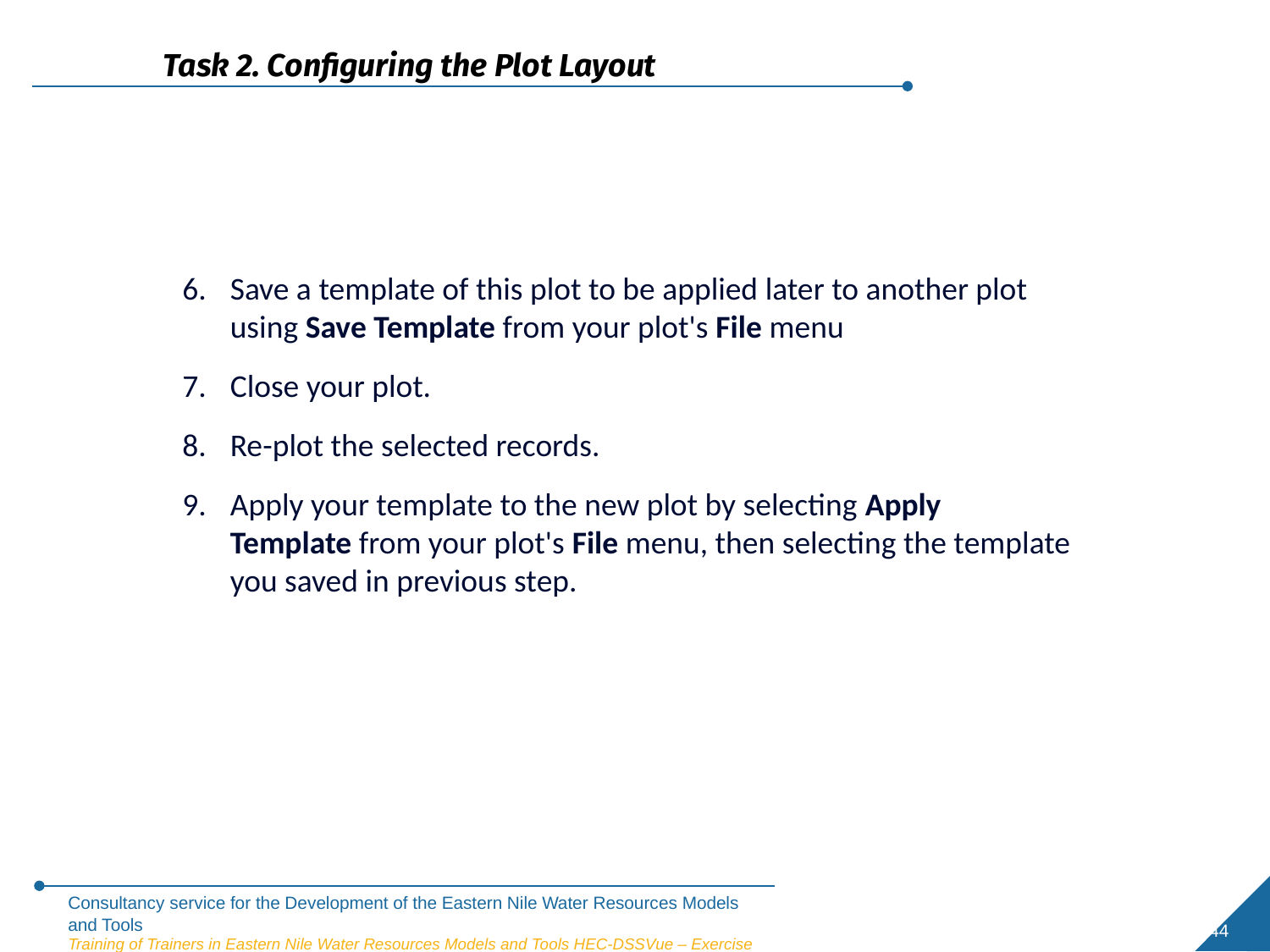

Task 2. Configuring the Plot Layout
Save a template of this plot to be applied later to another plot using Save Template from your plot's File menu
Close your plot.
Re-plot the selected records.
Apply your template to the new plot by selecting Apply Template from your plot's File menu, then selecting the template you saved in previous step.